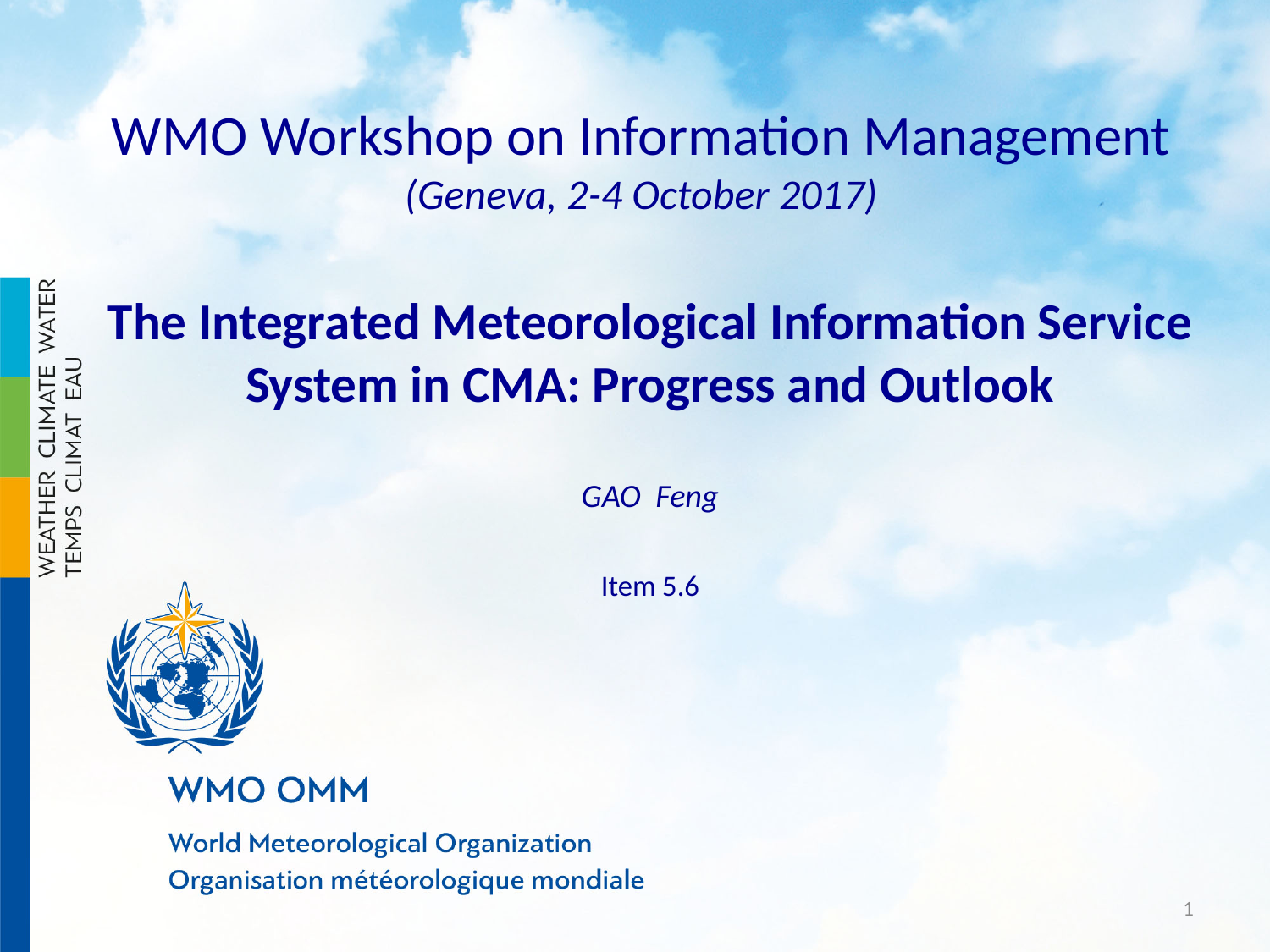

WMO Workshop on Information Management
(Geneva, 2-4 October 2017)
The Integrated Meteorological Information Service System in CMA: Progress and Outlook

GAO  Feng

Item 5.6
1